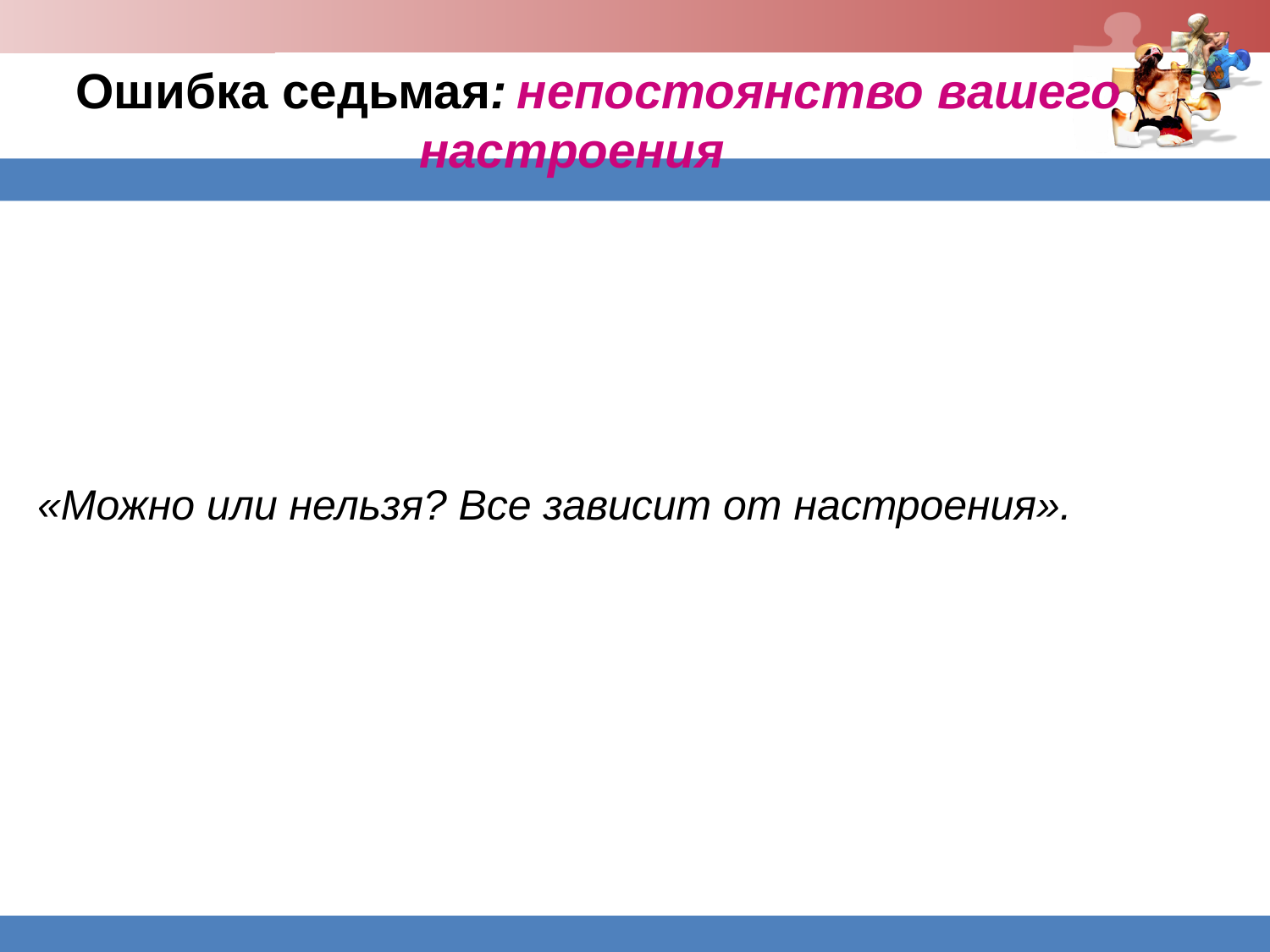

Ошибка седьмая: непостоянство вашего                               настроения
«Можно или нельзя? Все зависит от настроения».